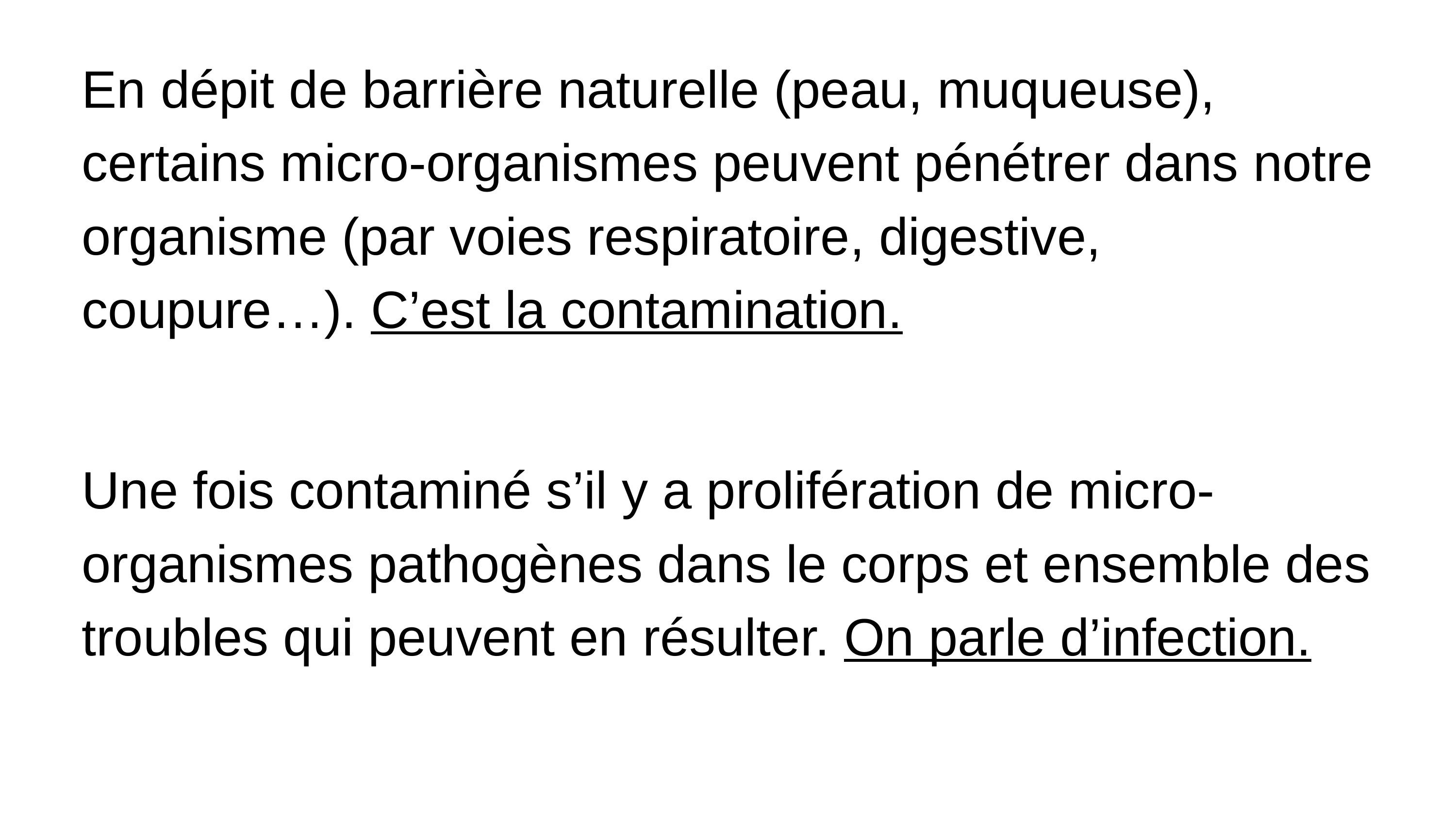

En dépit de barrière naturelle (peau, muqueuse), certains micro-organismes peuvent pénétrer dans notre organisme (par voies respiratoire, digestive, coupure…). C’est la contamination.
Une fois contaminé s’il y a prolifération de micro-organismes pathogènes dans le corps et ensemble des troubles qui peuvent en résulter. On parle d’infection.